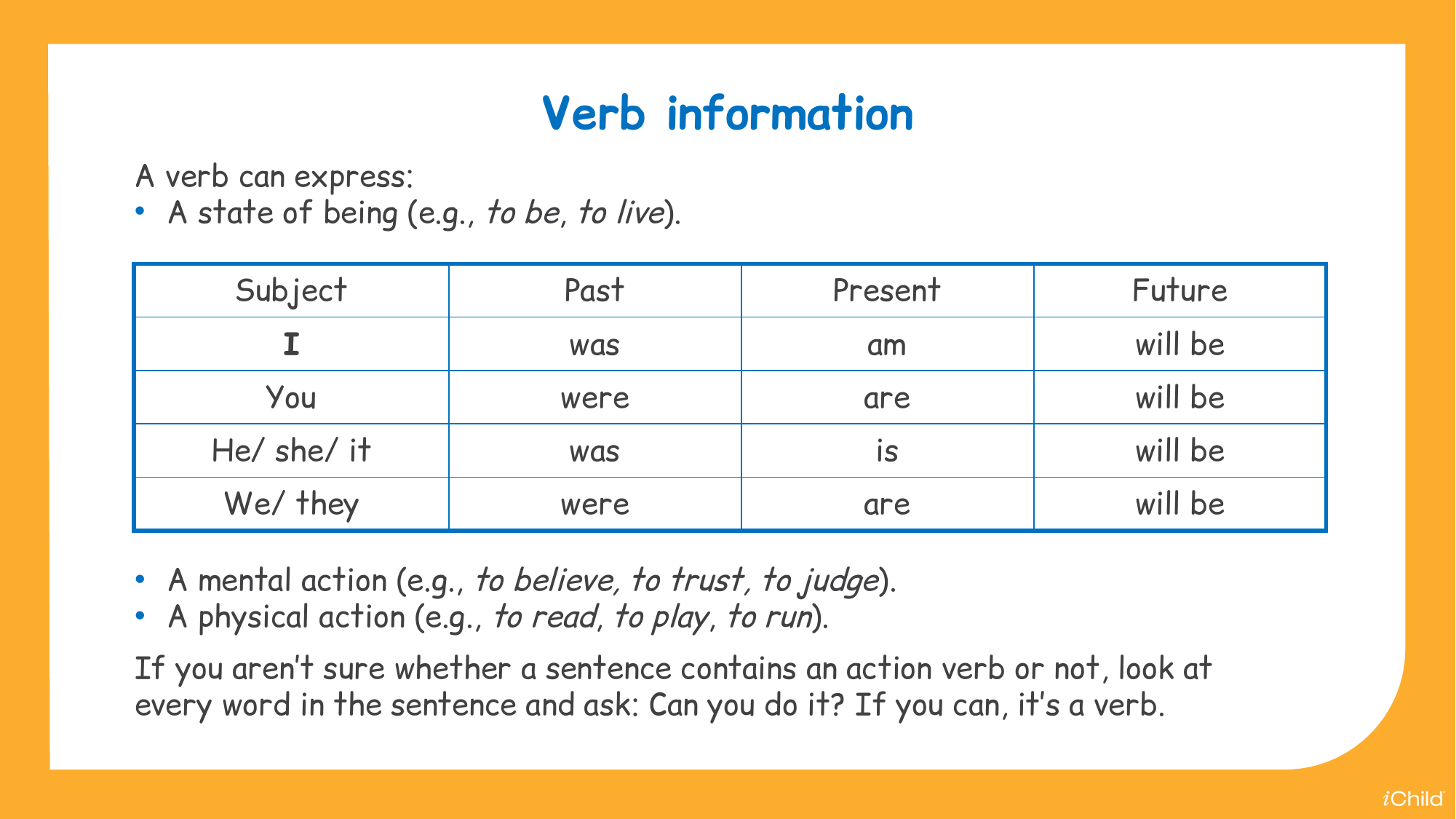

Verb information
A verb can express:
A state of being (e.g., to be, to live).
| Subject | Past | Present | Future |
| --- | --- | --- | --- |
| I | was | am | will be |
| You | were | are | will be |
| He/ she/ it | was | is | will be |
| We/ they | were | are | will be |
A mental action (e.g., to believe, to trust, to judge).
A physical action (e.g., to read, to play, to run).
If you aren’t sure whether a sentence contains an action verb or not, look at every word in the sentence and ask: Can you do it? If you can, it’s a verb.